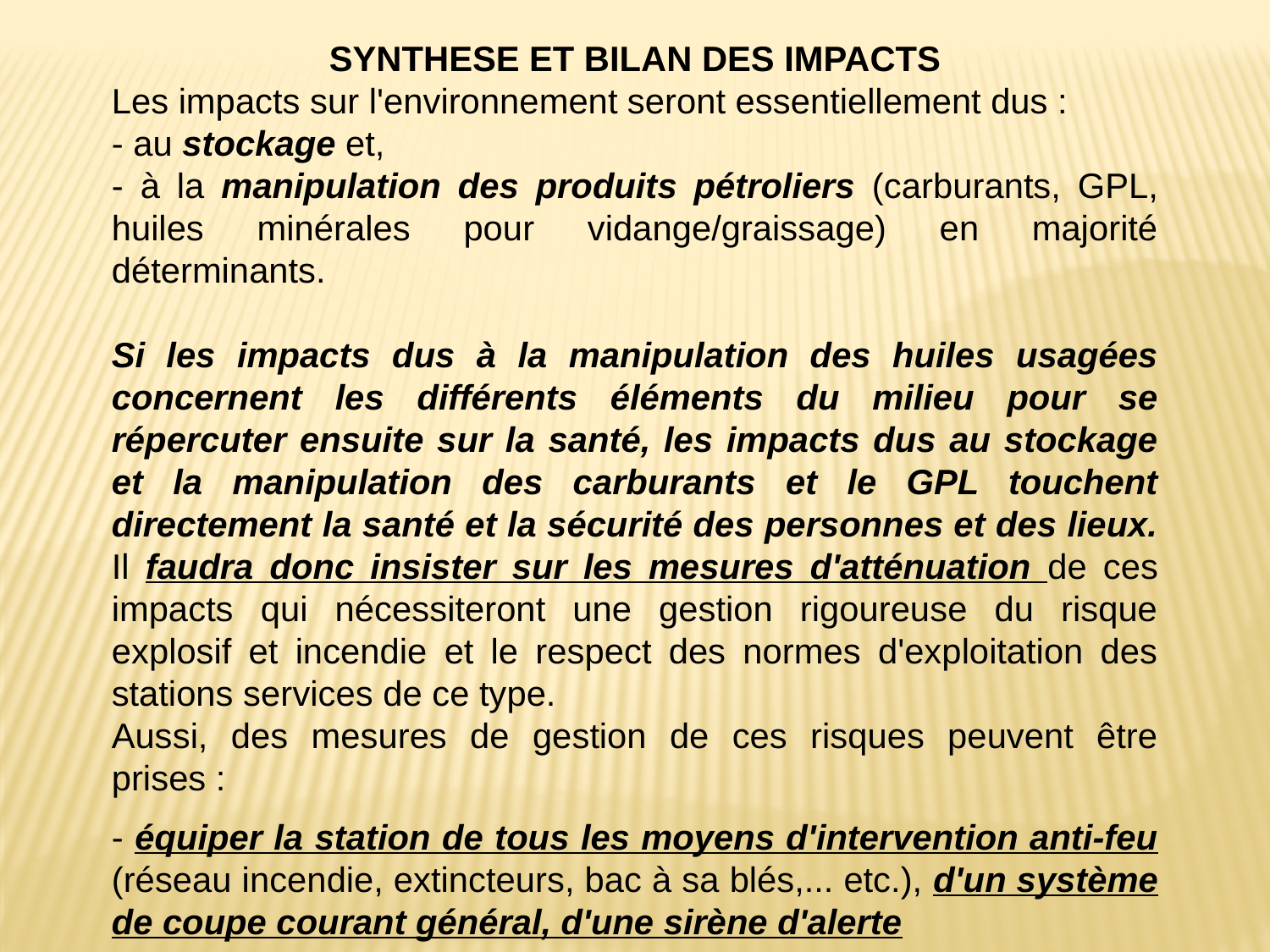

SYNTHESE ET BILAN DES IMPACTS
Les impacts sur l'environnement seront essentiellement dus :
- au stockage et,
- à la manipulation des produits pétroliers (carburants, GPL, huiles minérales pour vidange/graissage) en majorité déterminants.

Si les impacts dus à la manipulation des huiles usagées concernent les différents éléments du milieu pour se répercuter ensuite sur la santé, les impacts dus au stockage et la manipulation des carburants et le GPL touchent directement la santé et la sécurité des personnes et des lieux. Il faudra donc insister sur les mesures d'atténuation de ces impacts qui nécessiteront une gestion rigoureuse du risque explosif et incendie et le respect des normes d'exploitation des stations services de ce type.
Aussi, des mesures de gestion de ces risques peuvent être prises :

- équiper la station de tous les moyens d'intervention anti-feu (réseau incendie, extincteurs, bac à sa blés,... etc.), d'un système de coupe courant général, d'une sirène d'alerte